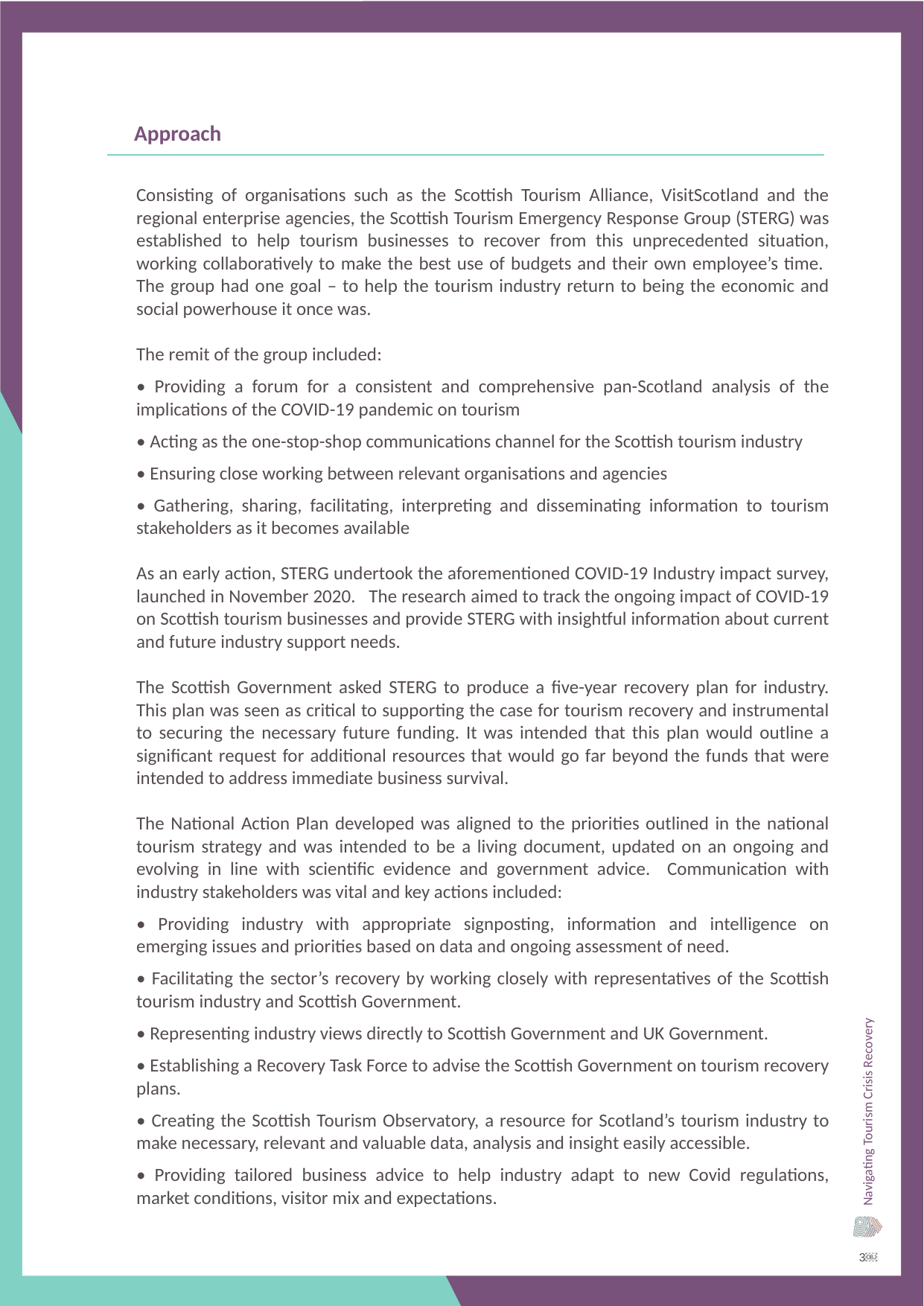

Approach
Consisting of organisations such as the Scottish Tourism Alliance, VisitScotland and the regional enterprise agencies, the Scottish Tourism Emergency Response Group (STERG) was established to help tourism businesses to recover from this unprecedented situation, working collaboratively to make the best use of budgets and their own employee’s time.  The group had one goal – to help the tourism industry return to being the economic and social powerhouse it once was.

The remit of the group included:
• Providing a forum for a consistent and comprehensive pan-Scotland analysis of the implications of the COVID-19 pandemic on tourism
• Acting as the one-stop-shop communications channel for the Scottish tourism industry
• Ensuring close working between relevant organisations and agencies
• Gathering, sharing, facilitating, interpreting and disseminating information to tourism stakeholders as it becomes available

As an early action, STERG undertook the aforementioned COVID-19 Industry impact survey, launched in November 2020.   The research aimed to track the ongoing impact of COVID-19 on Scottish tourism businesses and provide STERG with insightful information about current and future industry support needs.

The Scottish Government asked STERG to produce a five-year recovery plan for industry. This plan was seen as critical to supporting the case for tourism recovery and instrumental to securing the necessary future funding. It was intended that this plan would outline a significant request for additional resources that would go far beyond the funds that were intended to address immediate business survival.

The National Action Plan developed was aligned to the priorities outlined in the national tourism strategy and was intended to be a living document, updated on an ongoing and evolving in line with scientific evidence and government advice.  Communication with industry stakeholders was vital and key actions included:
• Providing industry with appropriate signposting, information and intelligence on emerging issues and priorities based on data and ongoing assessment of need.
• Facilitating the sector’s recovery by working closely with representatives of the Scottish tourism industry and Scottish Government.
• Representing industry views directly to Scottish Government and UK Government.
• Establishing a Recovery Task Force to advise the Scottish Government on tourism recovery plans.
• Creating the Scottish Tourism Observatory, a resource for Scotland’s tourism industry to make necessary, relevant and valuable data, analysis and insight easily accessible.
• Providing tailored business advice to help industry adapt to new Covid regulations, market conditions, visitor mix and expectations.